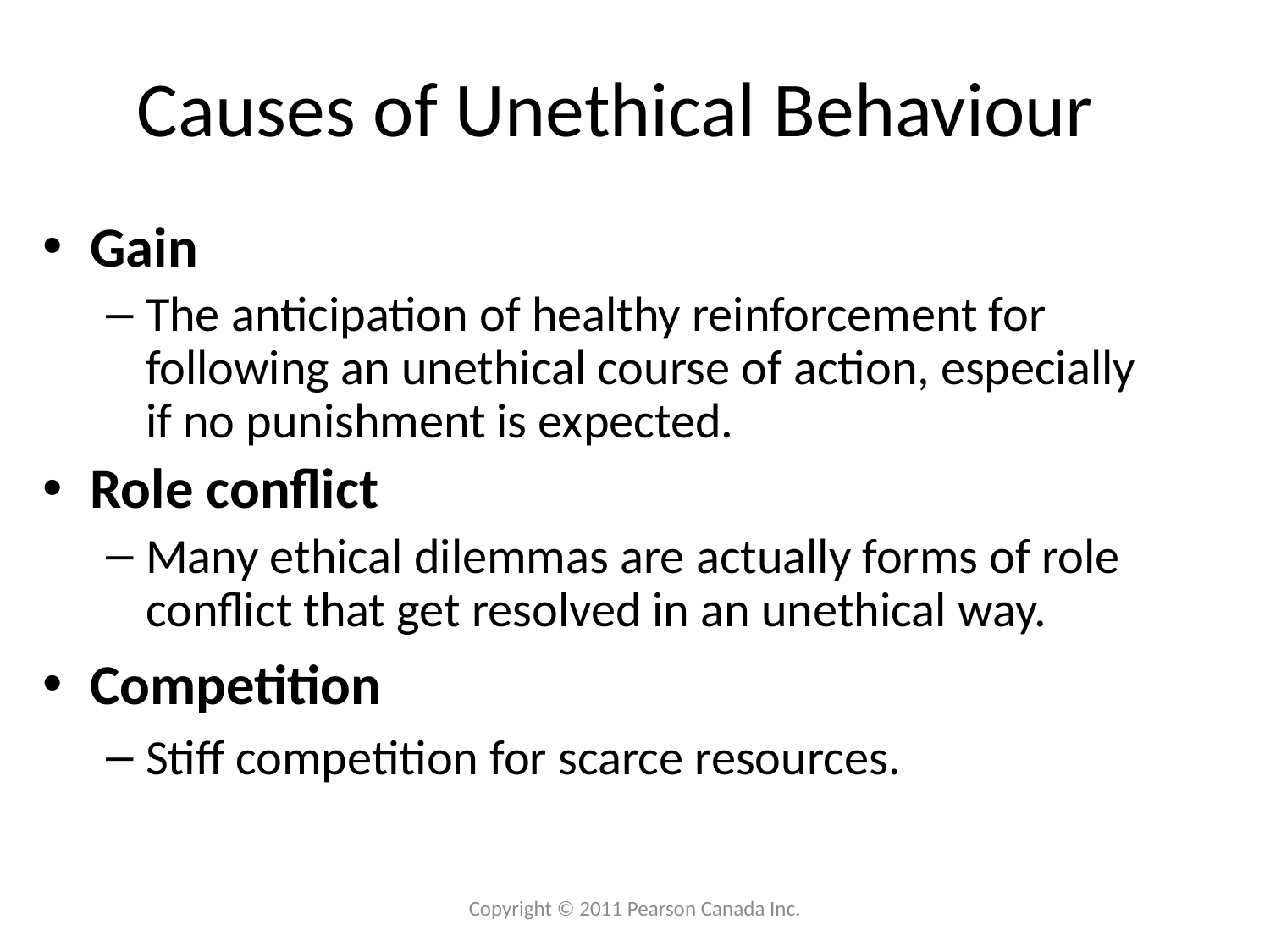

# Causes of Unethical Behaviour
Gain
The anticipation of healthy reinforcement for following an unethical course of action, especially if no punishment is expected.
Role conflict
Many ethical dilemmas are actually forms of role conflict that get resolved in an unethical way.
Competition
Stiff competition for scarce resources.

Copyright © 2011 Pearson Canada Inc.